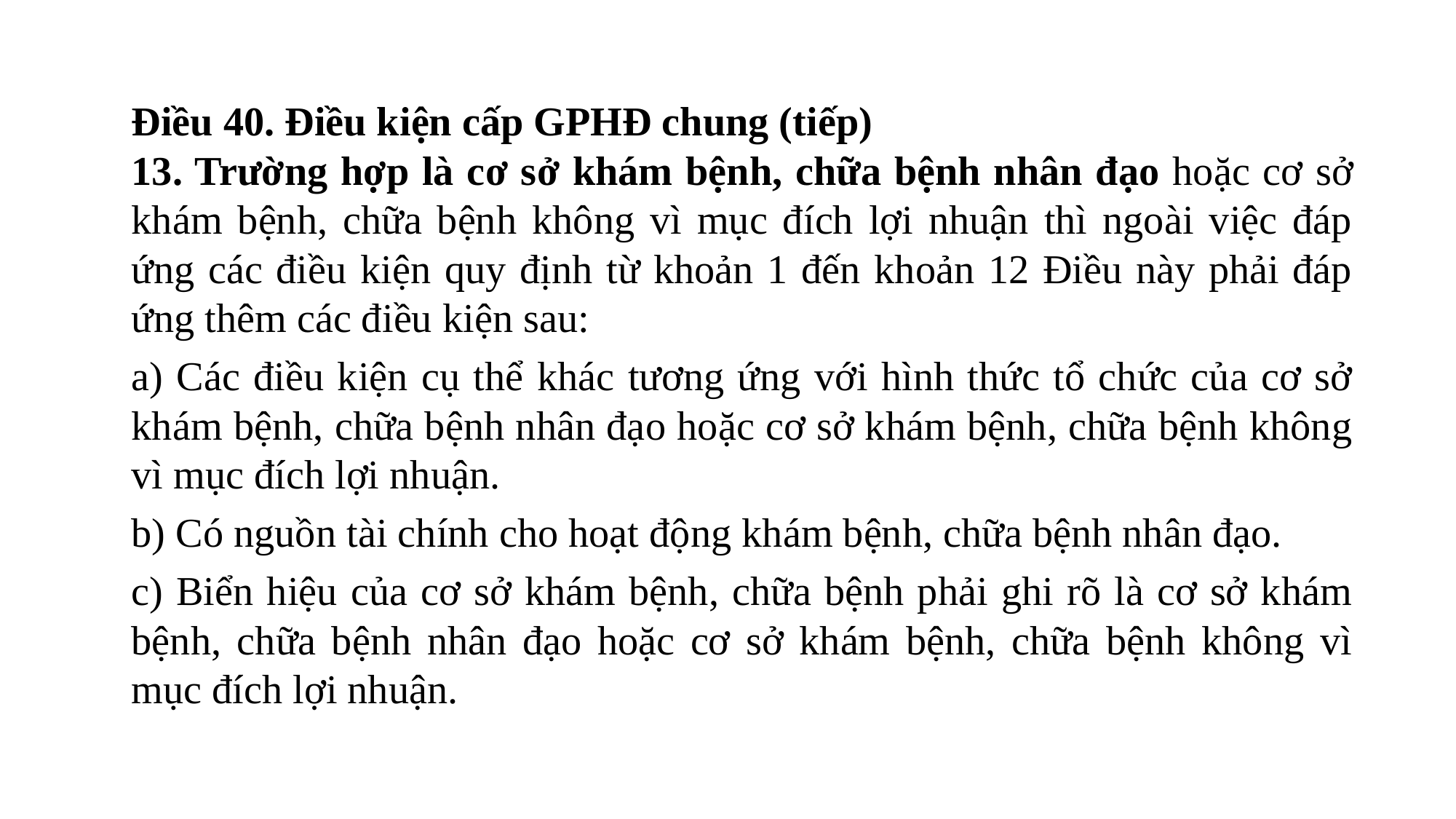

Điều 40. Điều kiện cấp GPHĐ chung (tiếp)
13. Trường hợp là cơ sở khám bệnh, chữa bệnh nhân đạo hoặc cơ sở khám bệnh, chữa bệnh không vì mục đích lợi nhuận thì ngoài việc đáp ứng các điều kiện quy định từ khoản 1 đến khoản 12 Điều này phải đáp ứng thêm các điều kiện sau:
a) Các điều kiện cụ thể khác tương ứng với hình thức tổ chức của cơ sở khám bệnh, chữa bệnh nhân đạo hoặc cơ sở khám bệnh, chữa bệnh không vì mục đích lợi nhuận.
b) Có nguồn tài chính cho hoạt động khám bệnh, chữa bệnh nhân đạo.
c) Biển hiệu của cơ sở khám bệnh, chữa bệnh phải ghi rõ là cơ sở khám bệnh, chữa bệnh nhân đạo hoặc cơ sở khám bệnh, chữa bệnh không vì mục đích lợi nhuận.